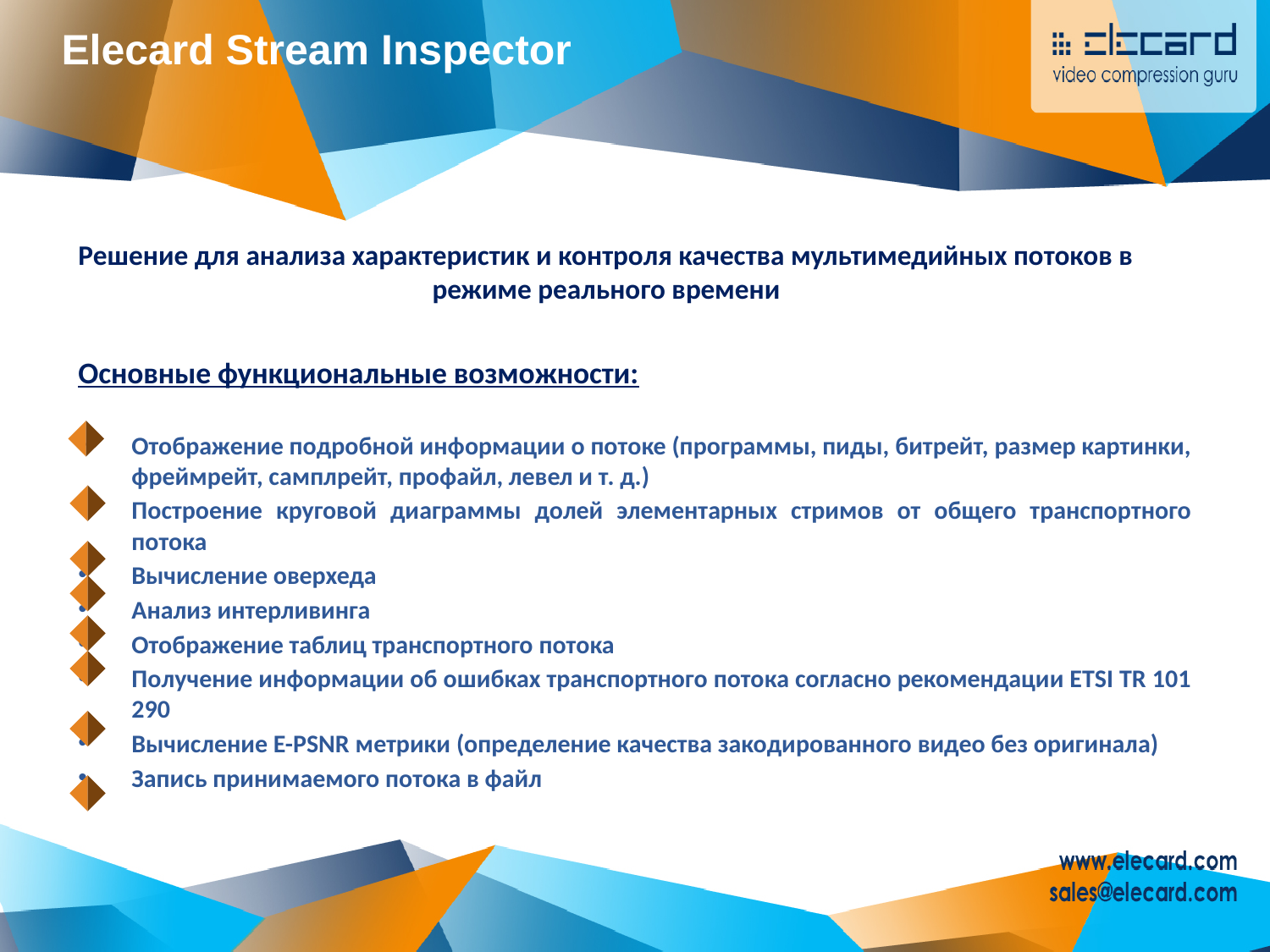

Elecard Stream Inspector
# Решение для анализа характеристик и контроля качества мультимедийных потоков в режиме реального времени
Основные функциональные возможности:

Отображение подробной информации о потоке (программы, пиды, битрейт, размер картинки, фреймрейт, самплрейт, профайл, левел и т. д.)
Построение круговой диаграммы долей элементарных стримов от общего транспортного потока
Вычисление оверхеда
Анализ интерливинга
Отображение таблиц транспортного потока
Получение информации об ошибках транспортного потока согласно рекомендации ETSI TR 101 290
Вычисление E-PSNR метрики (определение качества закодированного видео без оригинала)
Запись принимаемого потока в файл